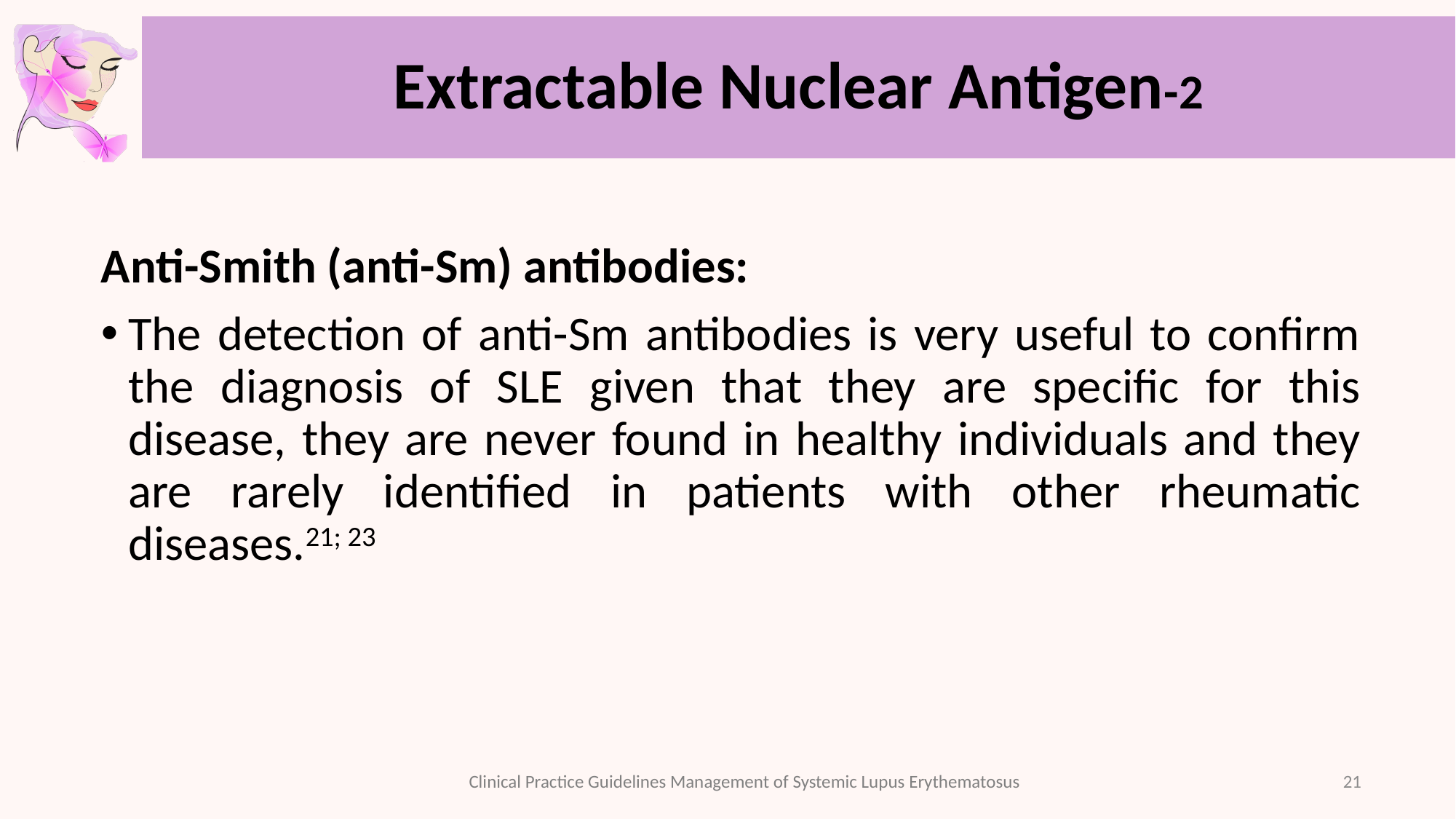

# Extractable Nuclear Antigen-2
Anti-Smith (anti-Sm) antibodies:
The detection of anti-Sm antibodies is very useful to confirm the diagnosis of SLE given that they are specific for this disease, they are never found in healthy individuals and they are rarely identified in patients with other rheumatic diseases.21; 23

21